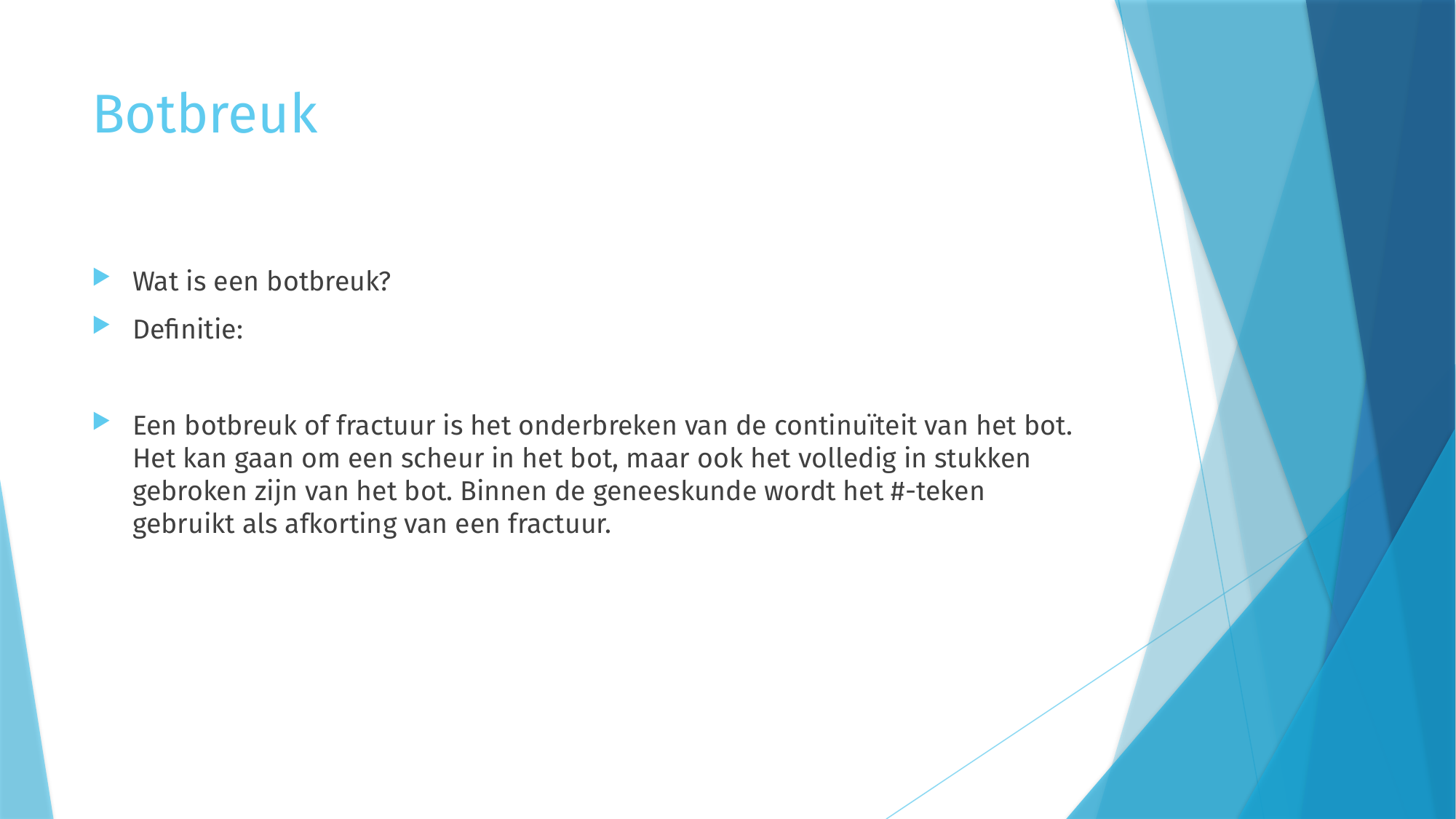

# Botbreuk
Wat is een botbreuk?
Definitie:

Een botbreuk of fractuur is het onderbreken van de continuïteit van het bot. Het kan gaan om een scheur in het bot, maar ook het volledig in stukken gebroken zijn van het bot. Binnen de geneeskunde wordt het #-teken gebruikt als afkorting van een fractuur.